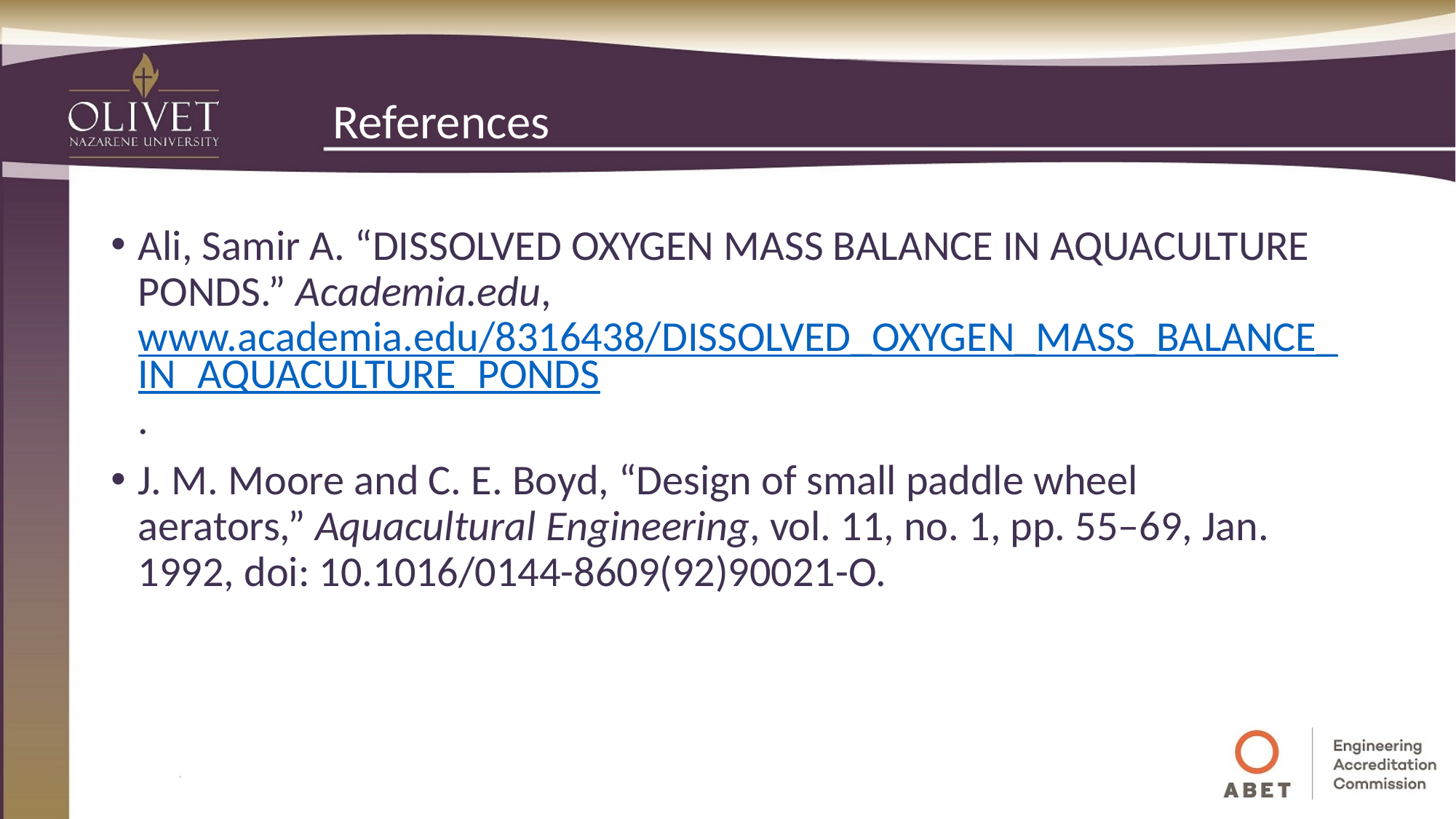

# References
Ali, Samir A. “DISSOLVED OXYGEN MASS BALANCE IN AQUACULTURE PONDS.” Academia.edu, www.academia.edu/8316438/DISSOLVED_OXYGEN_MASS_BALANCE_IN_AQUACULTURE_PONDS.
J. M. Moore and C. E. Boyd, “Design of small paddle wheel aerators,” Aquacultural Engineering, vol. 11, no. 1, pp. 55–69, Jan. 1992, doi: 10.1016/0144-8609(92)90021-O.